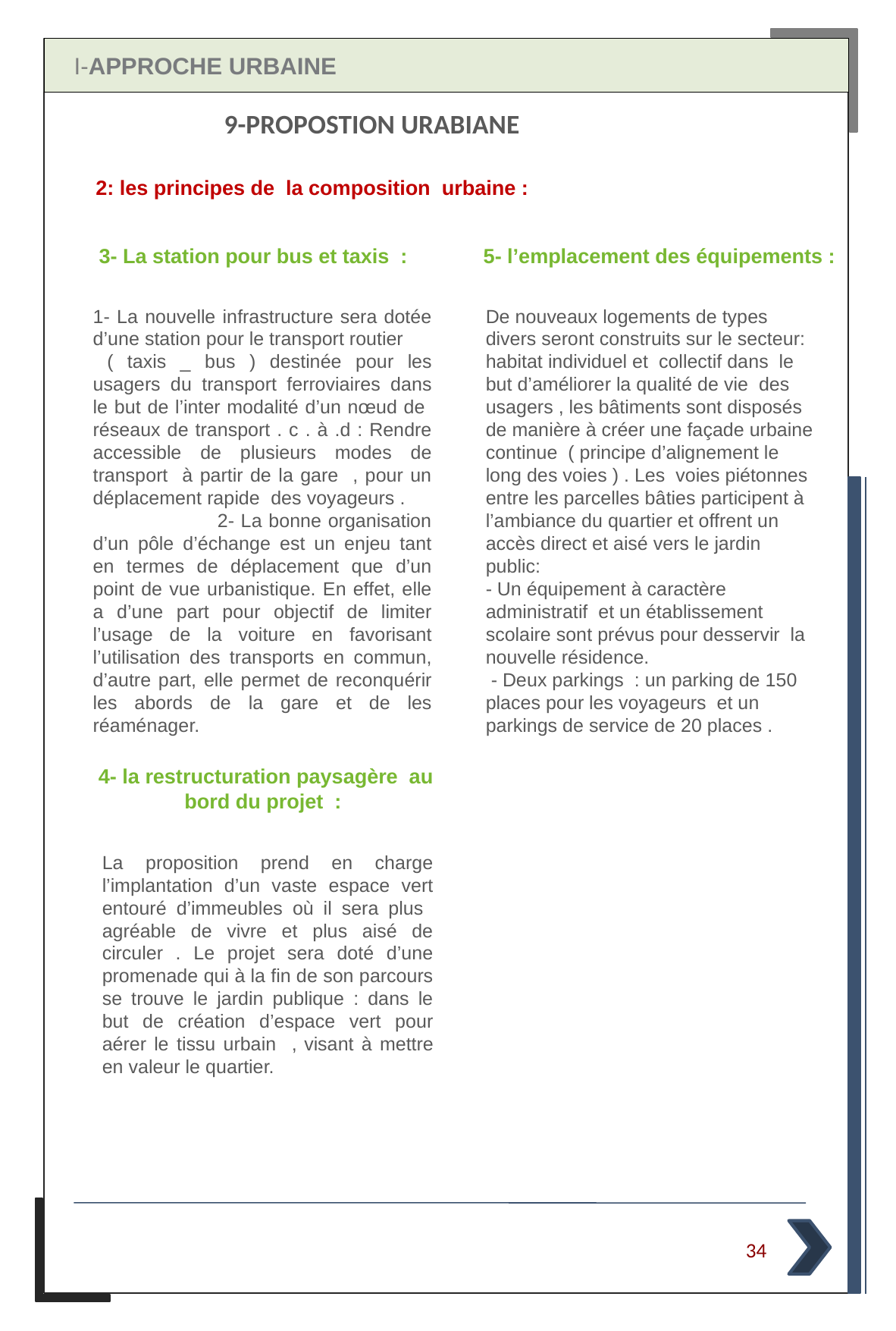

I-APPROCHE URBAINE
9-PROPOSTION URABIANE
2: les principes de  la composition  urbaine :
5- l’emplacement des équipements :
3- La station pour bus et taxis  :
1- La nouvelle infrastructure sera dotée d’une station pour le transport routier
 ( taxis _ bus ) destinée pour les usagers du transport ferroviaires dans le but de l’inter modalité d’un nœud de  réseaux de transport . c . à .d : Rendre accessible de plusieurs modes de transport  à partir de la gare  , pour un déplacement rapide  des voyageurs .                         2- La bonne organisation d’un pôle d’échange est un enjeu tant en termes de déplacement que d’un point de vue urbanistique. En effet, elle a d’une part pour objectif de limiter l’usage de la voiture en favorisant l’utilisation des transports en commun, d’autre part, elle permet de reconquérir les abords de la gare et de les réaménager.

De nouveaux logements de types divers seront construits sur le secteur: habitat individuel et  collectif dans  le but d’améliorer la qualité de vie  des usagers , les bâtiments sont disposés de manière à créer une façade urbaine continue  ( principe d’alignement le long des voies ) . Les  voies piétonnes entre les parcelles bâties participent à l’ambiance du quartier et offrent un accès direct et aisé vers le jardin public:
- Un équipement à caractère administratif  et un établissement scolaire sont prévus pour desservir  la nouvelle résidence.
 - Deux parkings  : un parking de 150 places pour les voyageurs  et un parkings de service de 20 places .

4- la restructuration paysagère  au bord du projet  :

La proposition prend en charge l’implantation d’un vaste espace vert entouré d’immeubles où il sera plus  agréable de vivre et plus aisé de circuler . Le projet sera doté d’une promenade qui à la fin de son parcours se trouve le jardin publique : dans le but de création d’espace vert pour aérer le tissu urbain  , visant à mettre en valeur le quartier.

34